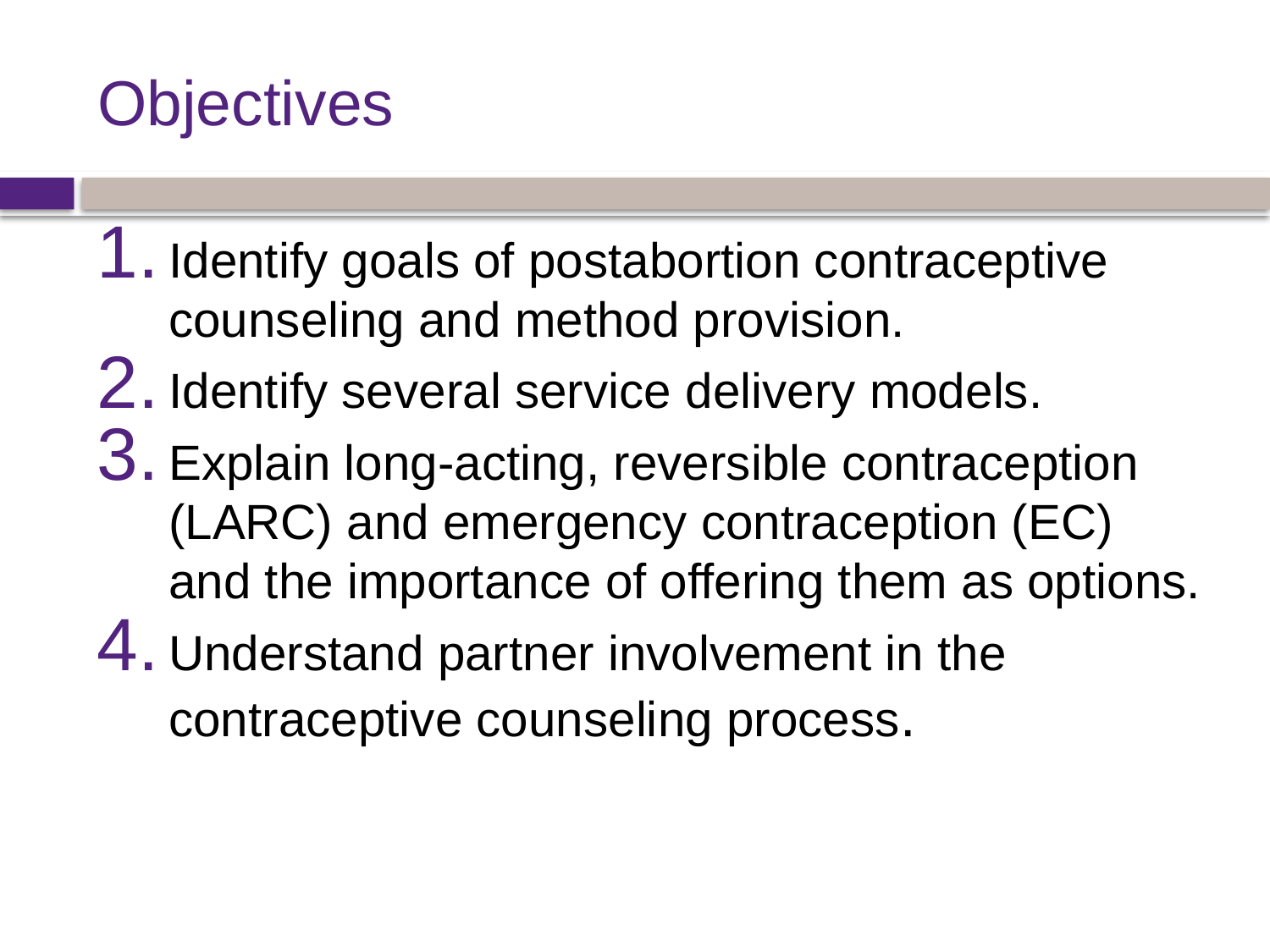

# Objectives
Identify goals of postabortion contraceptive counseling and method provision.
Identify several service delivery models.
Explain long-acting, reversible contraception (LARC) and emergency contraception (EC) and the importance of offering them as options.
Understand partner involvement in the contraceptive counseling process.